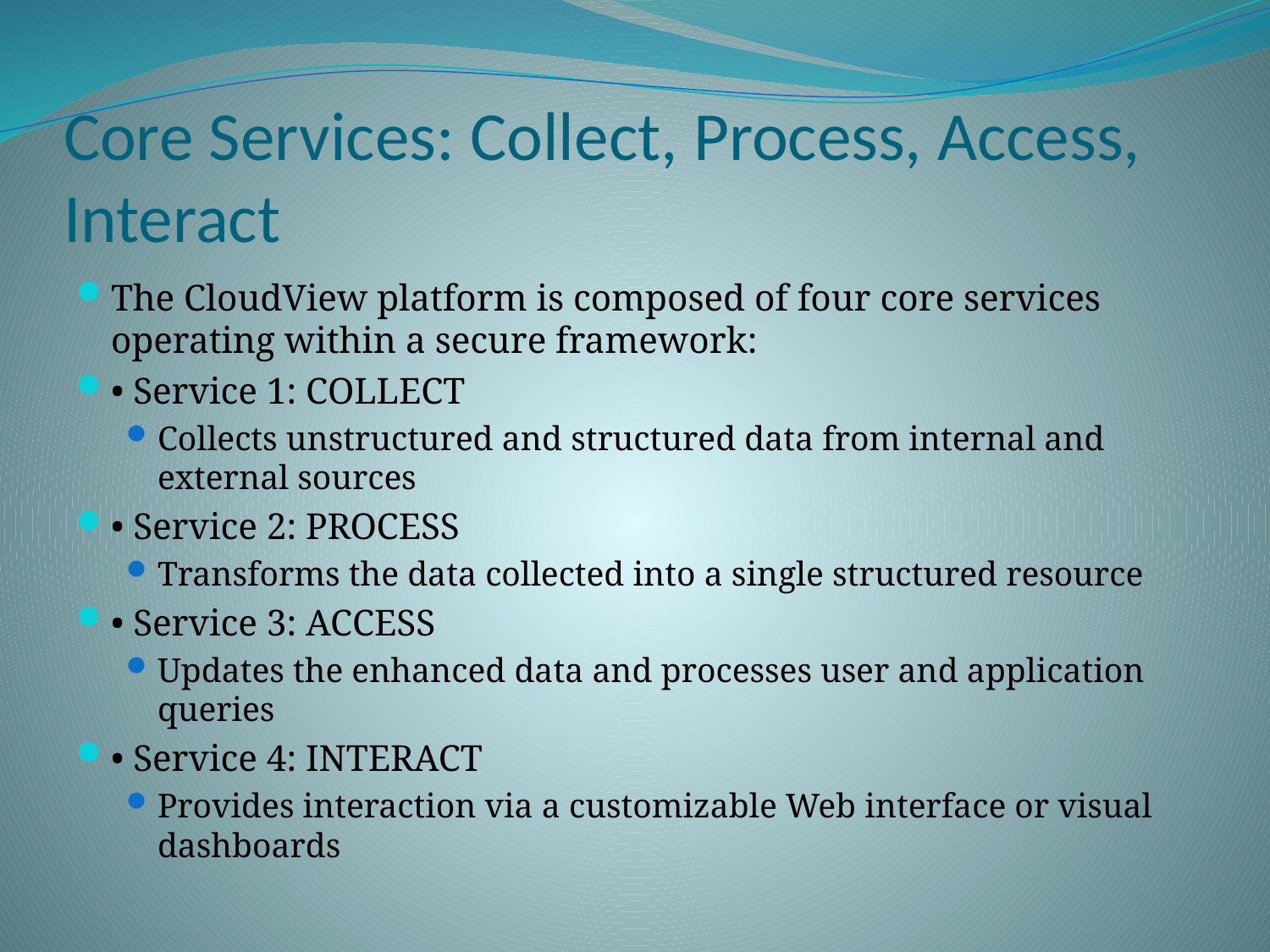

# Core Services: Collect, Process, Access, Interact
The CloudView platform is composed of four core services operating within a secure framework:
• Service 1: COLLECT
Collects unstructured and structured data from internal and external sources
• Service 2: PROCESS
Transforms the data collected into a single structured resource
• Service 3: ACCESS
Updates the enhanced data and processes user and application queries
• Service 4: INTERACT
Provides interaction via a customizable Web interface or visual dashboards